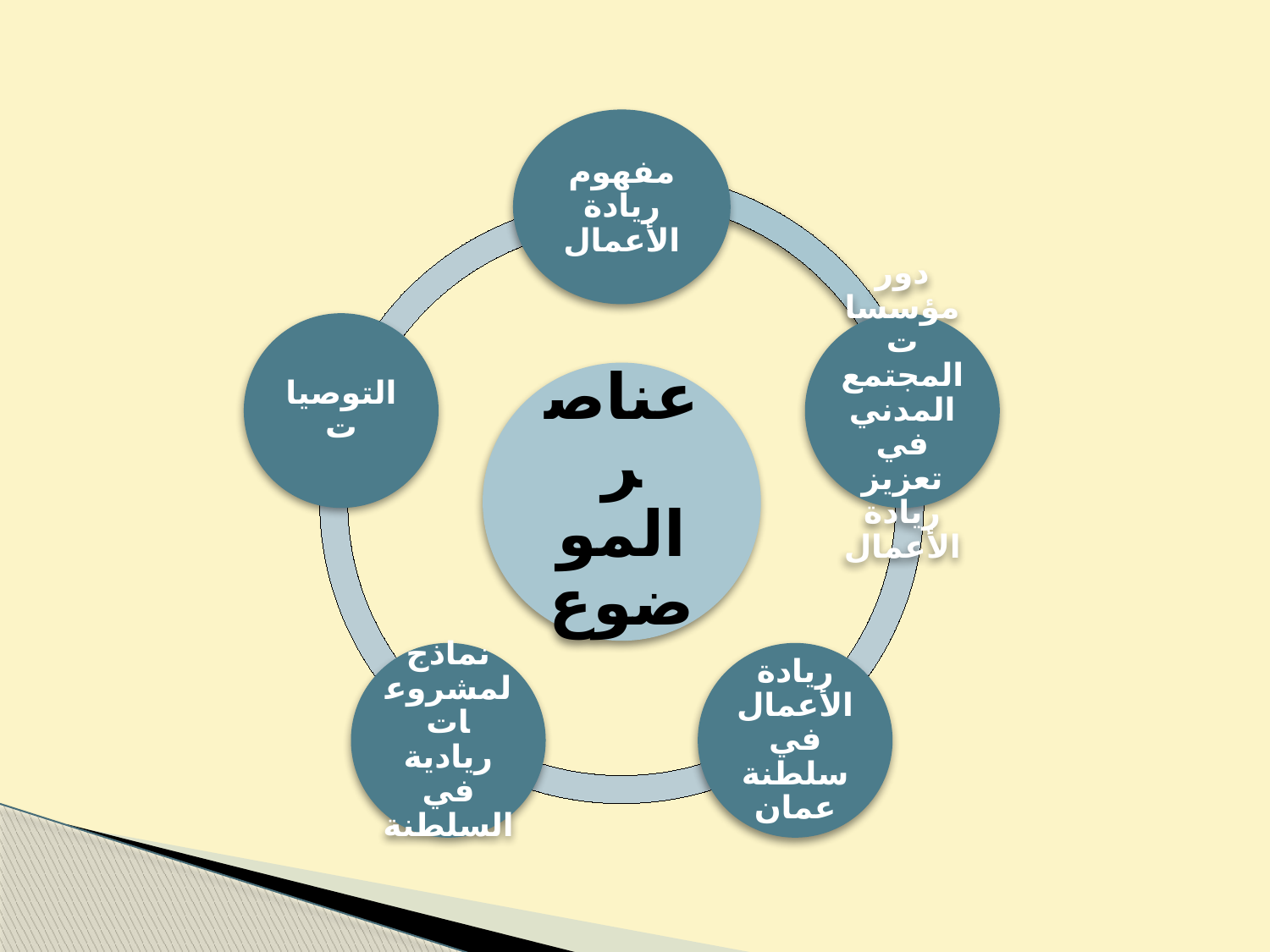

عناصر الموضوع
مفهوم ريادة الأعمال
دور مؤسسات المجتمع المدني في تعزيز ريادة الأعمال
ريادة الأعمال في سلطنة عمان
نماذج لمشروعات ريادية في السلطنة
التوصيات